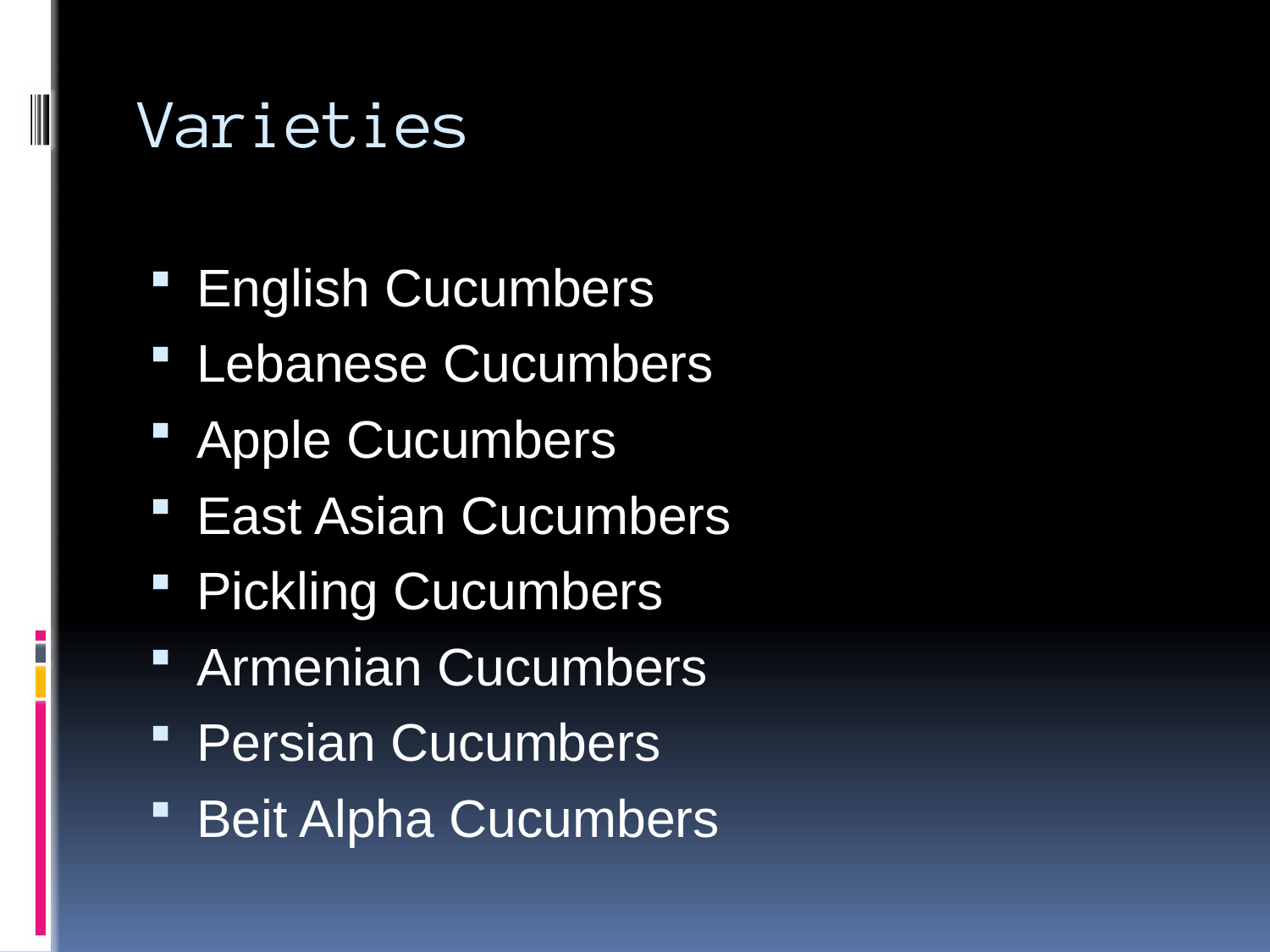

# Varieties
English Cucumbers
Lebanese Cucumbers
Apple Cucumbers
East Asian Cucumbers
Pickling Cucumbers
Armenian Cucumbers
Persian Cucumbers
Beit Alpha Cucumbers